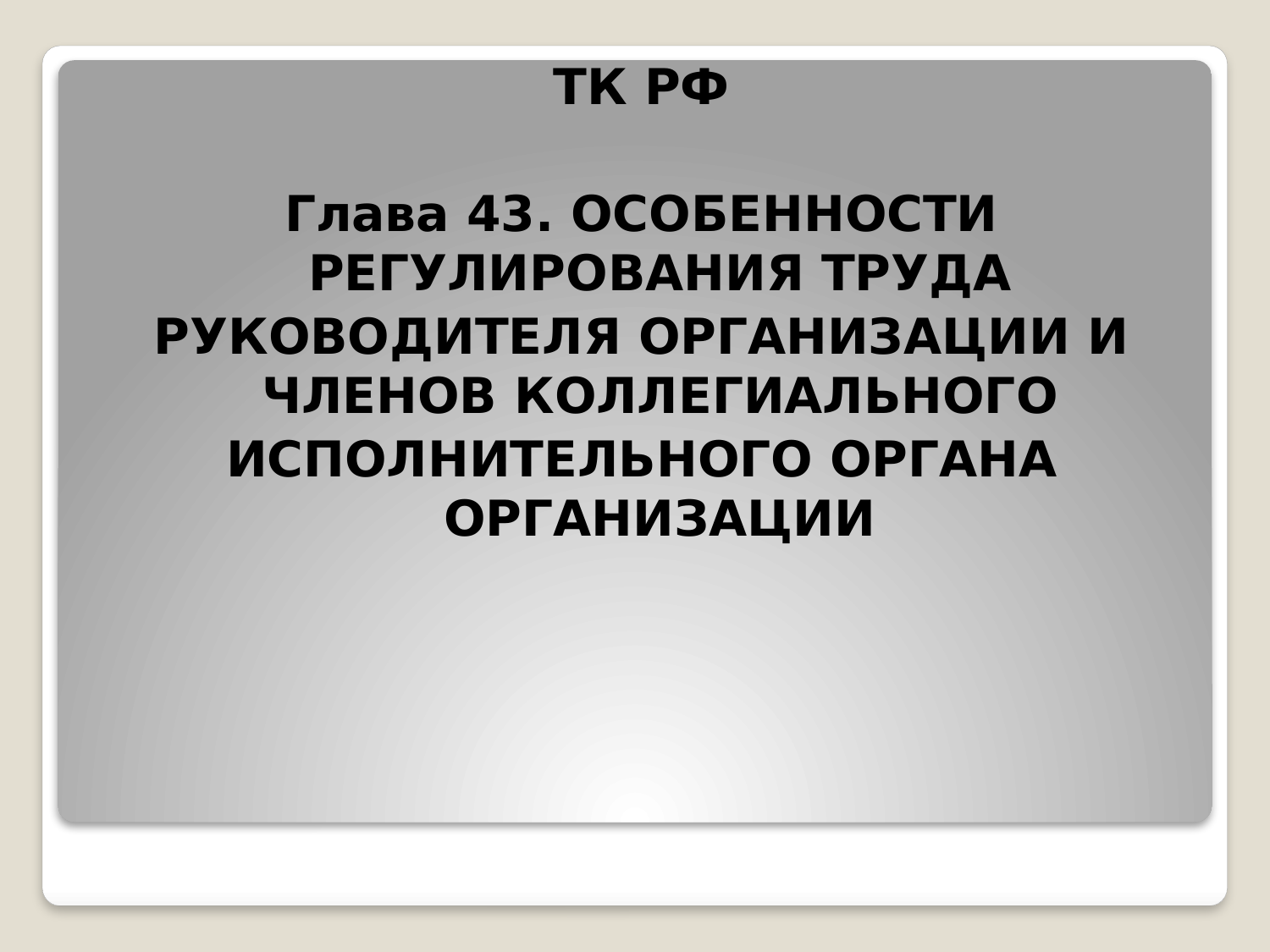

ТК РФ

Глава 43. ОСОБЕННОСТИ РЕГУЛИРОВАНИЯ ТРУДА
РУКОВОДИТЕЛЯ ОРГАНИЗАЦИИ И ЧЛЕНОВ КОЛЛЕГИАЛЬНОГО
ИСПОЛНИТЕЛЬНОГО ОРГАНА ОРГАНИЗАЦИИ